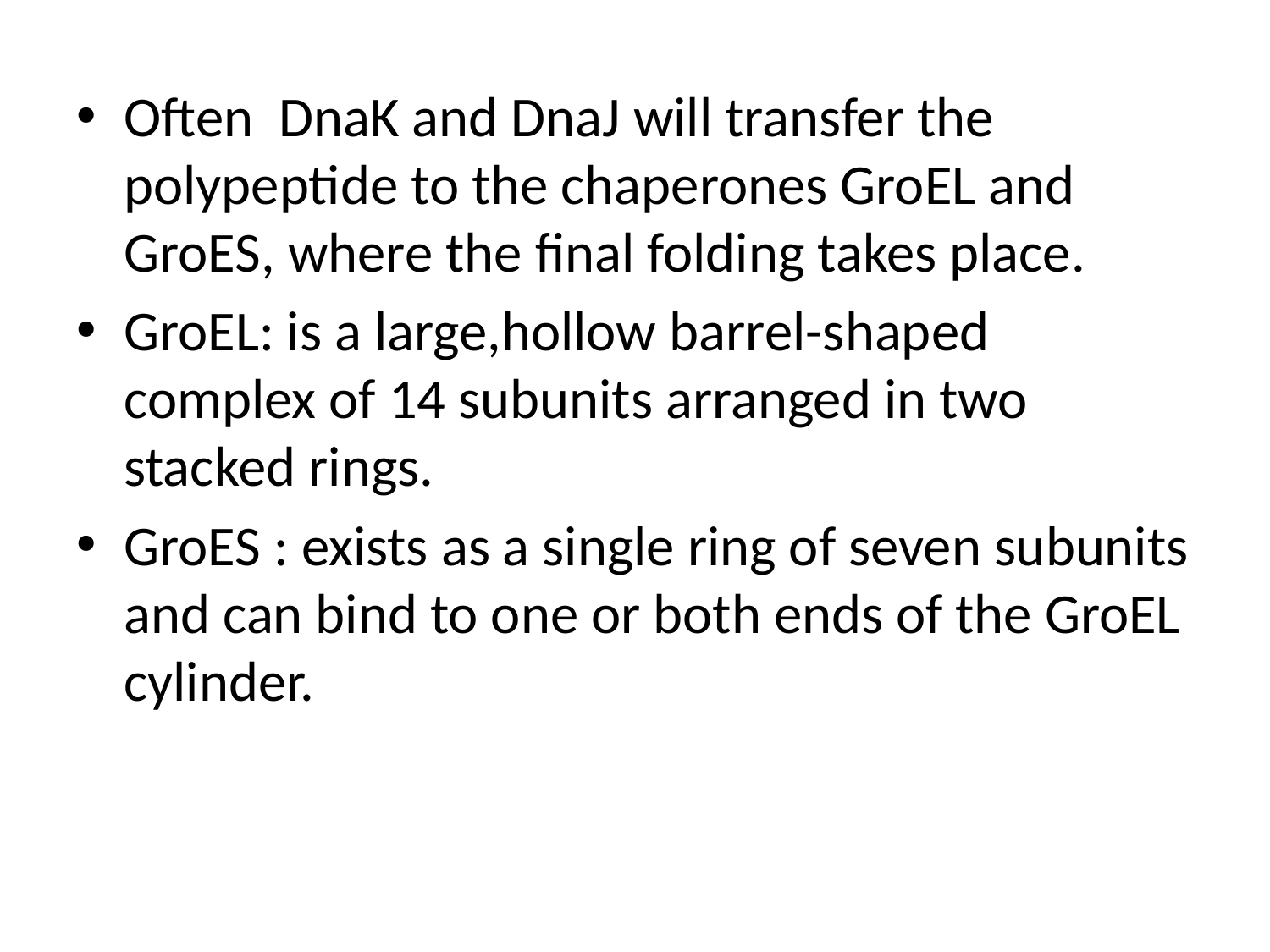

Often  DnaK and DnaJ will transfer the polypeptide to the chaperones GroEL and GroES, where the final folding takes place.
GroEL: is a large,hollow barrel-shaped complex of 14 subunits arranged in two stacked rings.
GroES : exists as a single ring of seven subunits and can bind to one or both ends of the GroEL cylinder.